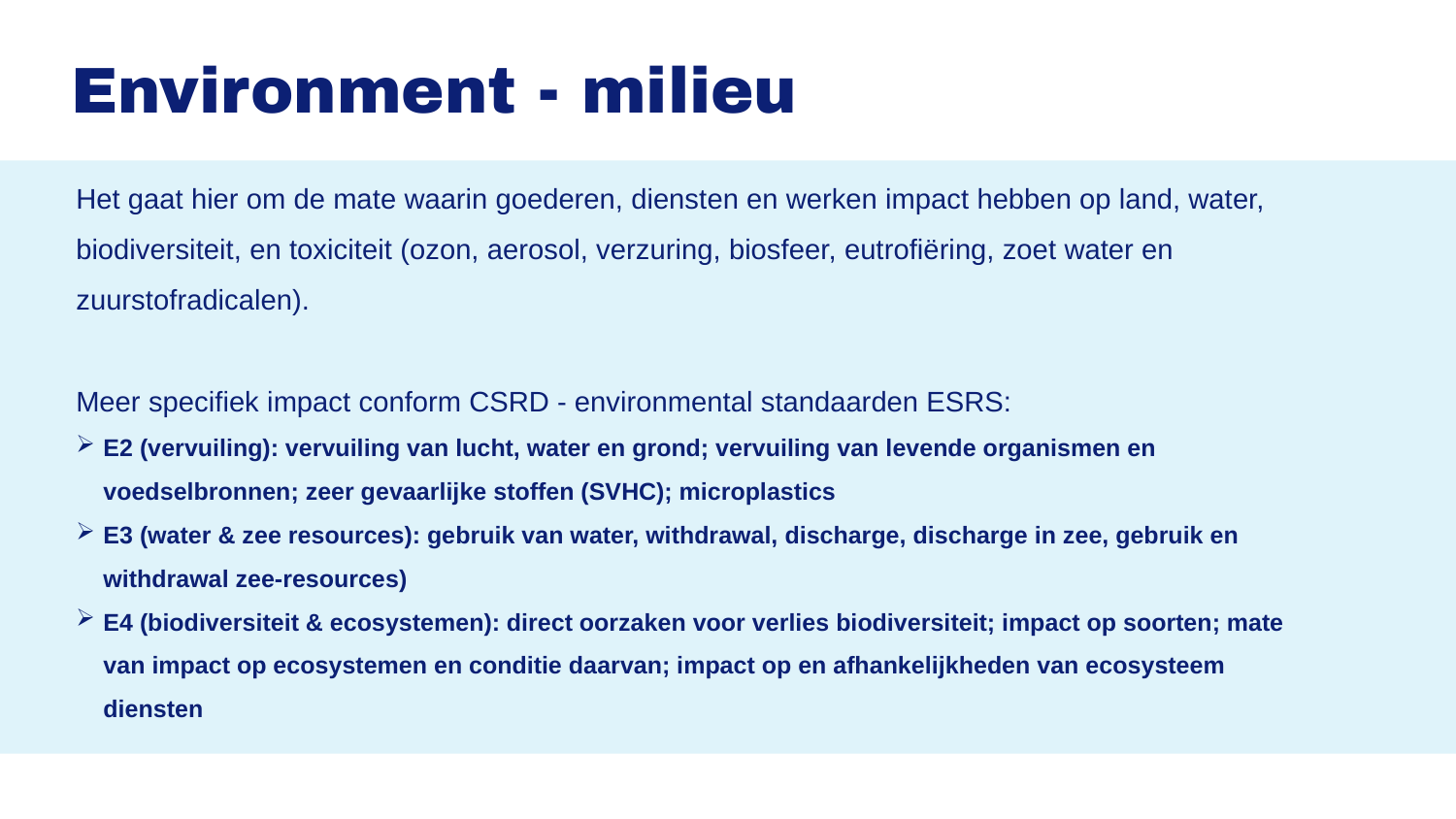

# Environment - milieu
Het gaat hier om de mate waarin goederen, diensten en werken impact hebben op land, water, biodiversiteit, en toxiciteit (ozon, aerosol, verzuring, biosfeer, eutrofiëring, zoet water en  zuurstofradicalen).

Meer specifiek impact conform CSRD - environmental standaarden ESRS:
E2 (vervuiling): vervuiling van lucht, water en grond; vervuiling van levende organismen en voedselbronnen; zeer gevaarlijke stoffen (SVHC); microplastics
E3 (water & zee resources): gebruik van water, withdrawal, discharge, discharge in zee, gebruik en withdrawal zee-resources)
E4 (biodiversiteit & ecosystemen): direct oorzaken voor verlies biodiversiteit; impact op soorten; mate van impact op ecosystemen en conditie daarvan; impact op en afhankelijkheden van ecosysteem diensten